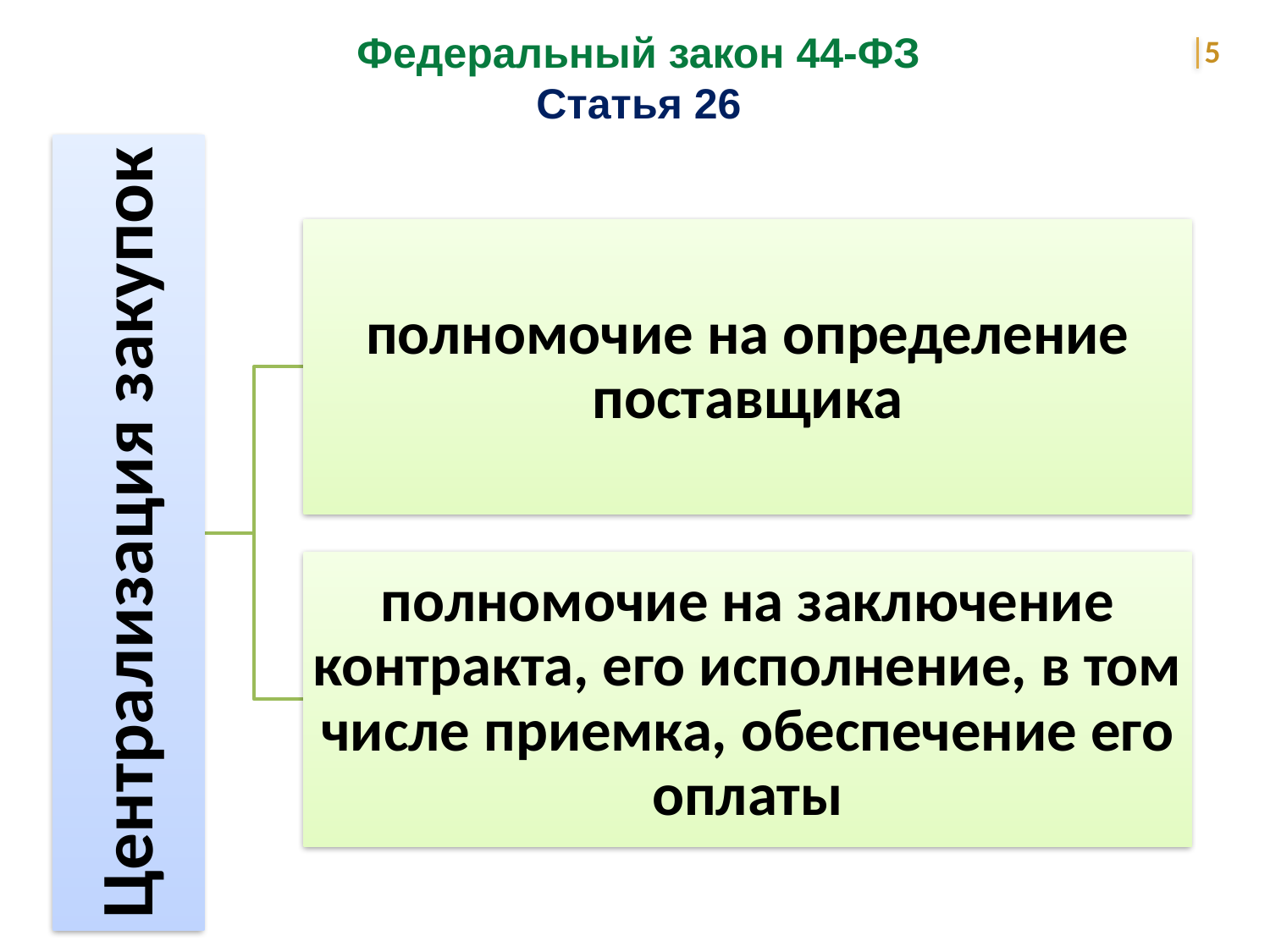

Федеральный закон 44-ФЗ
Статья 26
5

Централизация закупок
полномочие на определение поставщика
полномочие на заключение контракта, его исполнение, в том числе приемка, обеспечение его оплаты